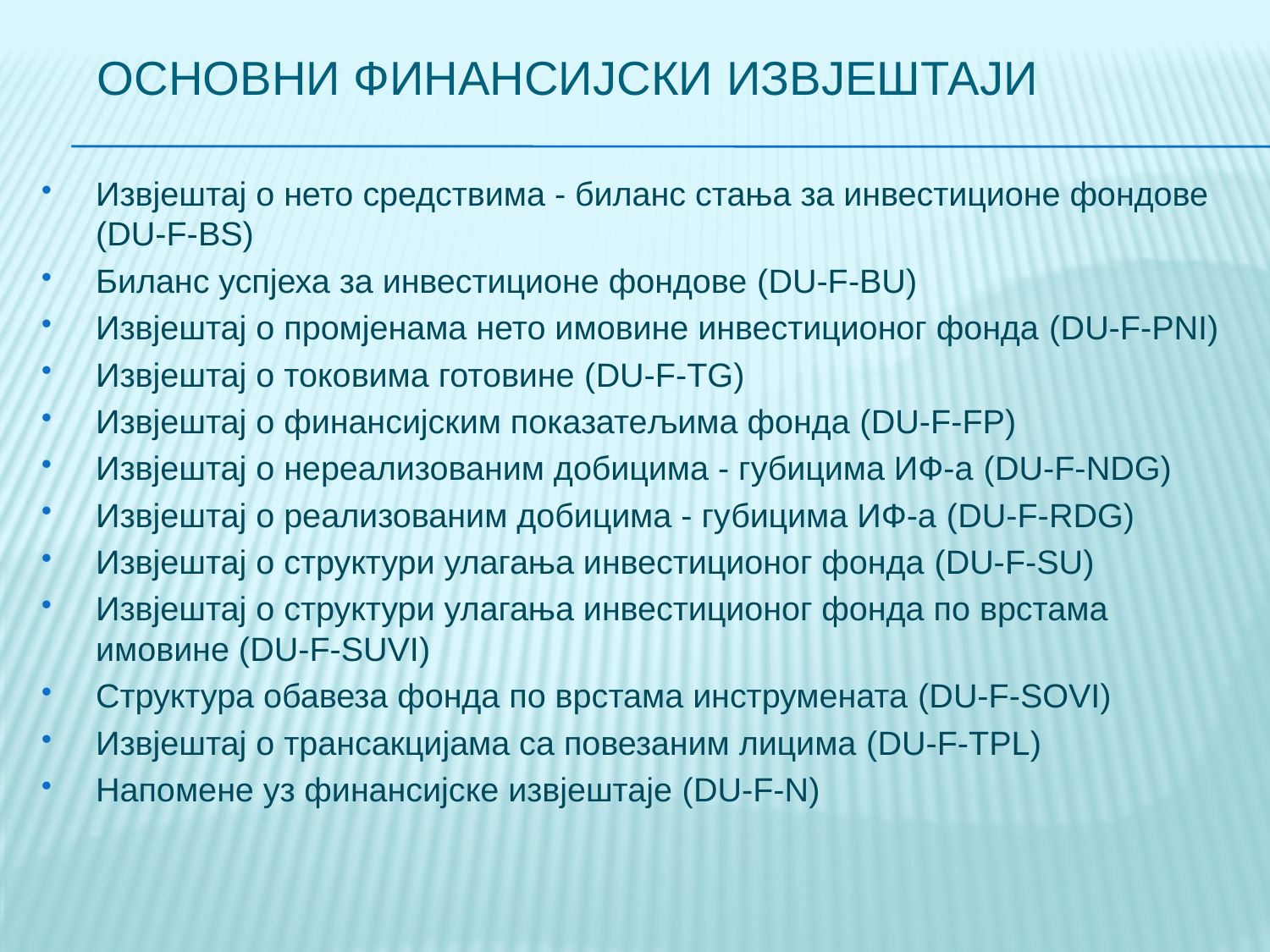

# Основни финансијски извјештаји
Извјештај о нето средствима - биланс стања за инвестиционе фондове (DU-F-BS)
Биланс успјеха за инвестиционе фондове (DU-F-BU)
Извјештај о промјенама нето имовине инвестиционог фонда (DU-F-PNI)
Извјештај о токовима готовине (DU-F-TG)
Извјештај о финансијским показатељима фонда (DU-F-FP)
Извјештај о нереализованим добицима - губицима ИФ-а (DU-F-NDG)
Извјештај о реализованим добицима - губицима ИФ-а (DU-F-RDG)
Извјештај о структури улагања инвестиционог фонда (DU-F-SU)
Извјештај о структури улагања инвестиционог фонда по врстама имовине (DU-F-SUVI)
Структура обавеза фонда по врстама инструмената (DU-F-SOVI)
Извјештај о трансакцијама са повезаним лицима (DU-F-TPL)
Напомене уз финансијске извјештаје (DU-F-N)